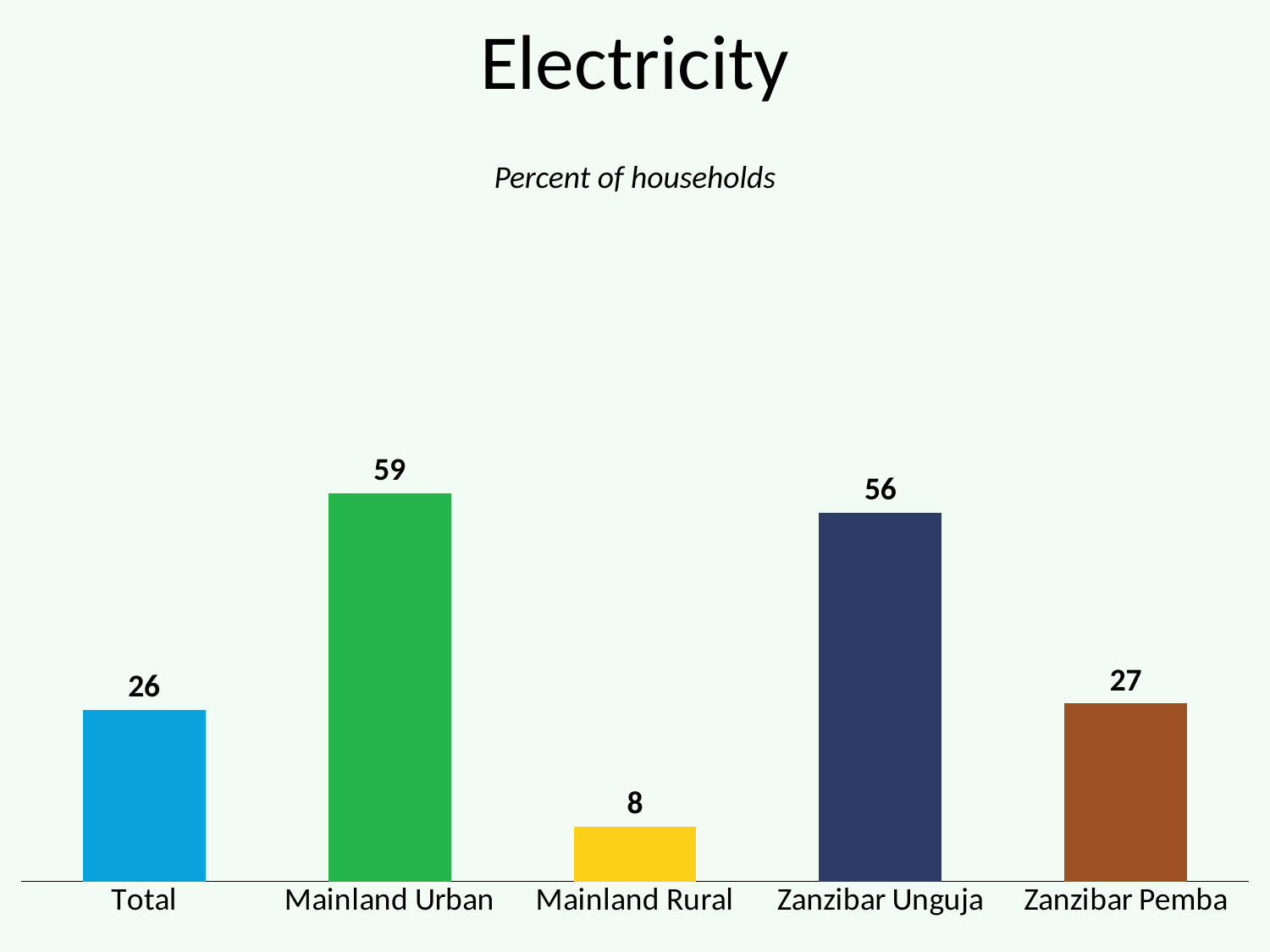

# Electricity
Percent of households

### Chart

| Category | Series 1 |
|---|---|
| Total | 26.0 |
| Mainland Urban | 59.0 |
| Mainland Rural | 8.3 |
| Zanzibar Unguja | 56.0 |
| Zanzibar Pemba | 27.0 |